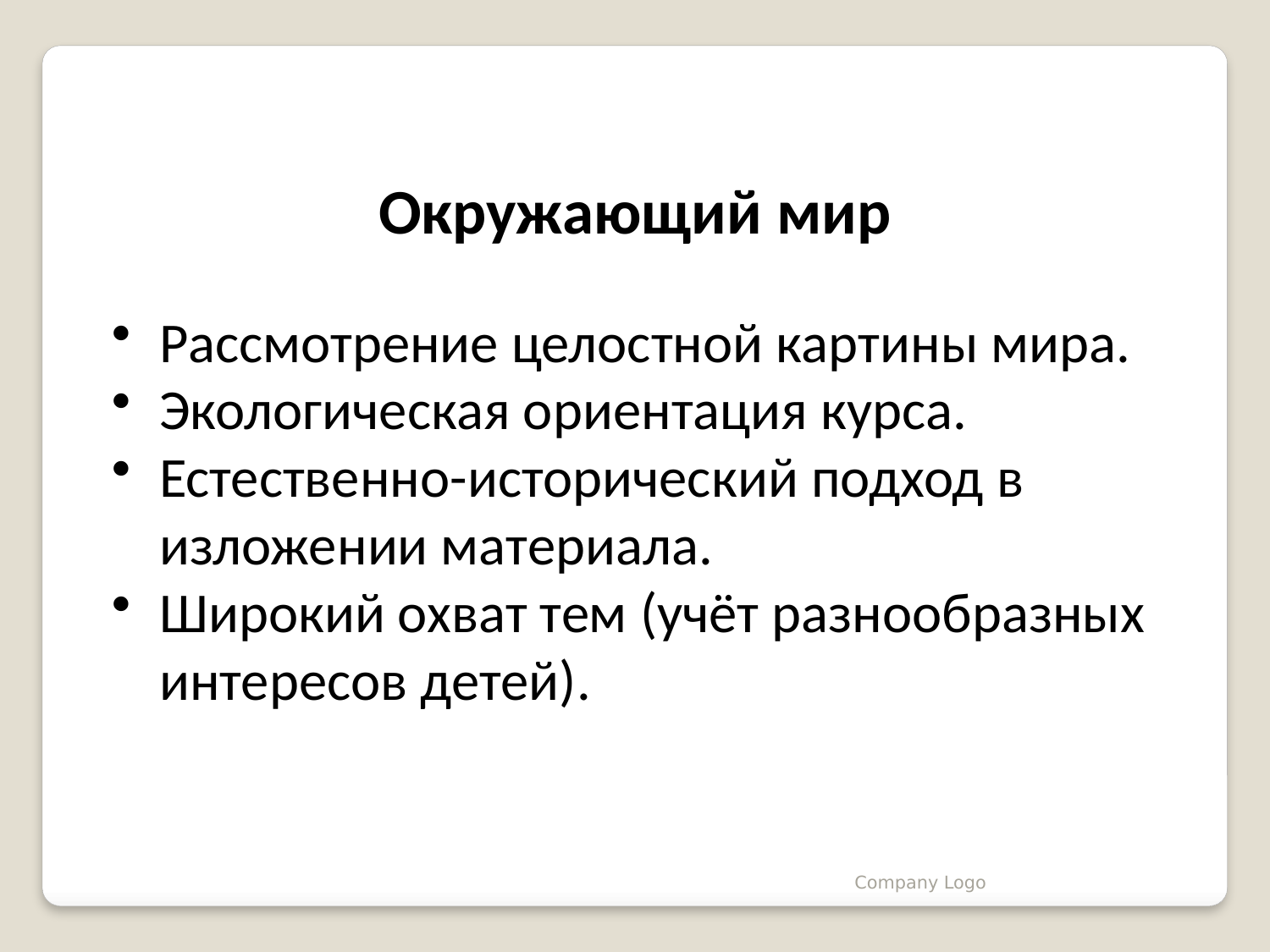

Окружающий мир

Рассмотрение целостной картины мира.
Экологическая ориентация курса.
Естественно-исторический подход в изложении материала.
Широкий охват тем (учёт разнообразных интересов детей).
Company Logo